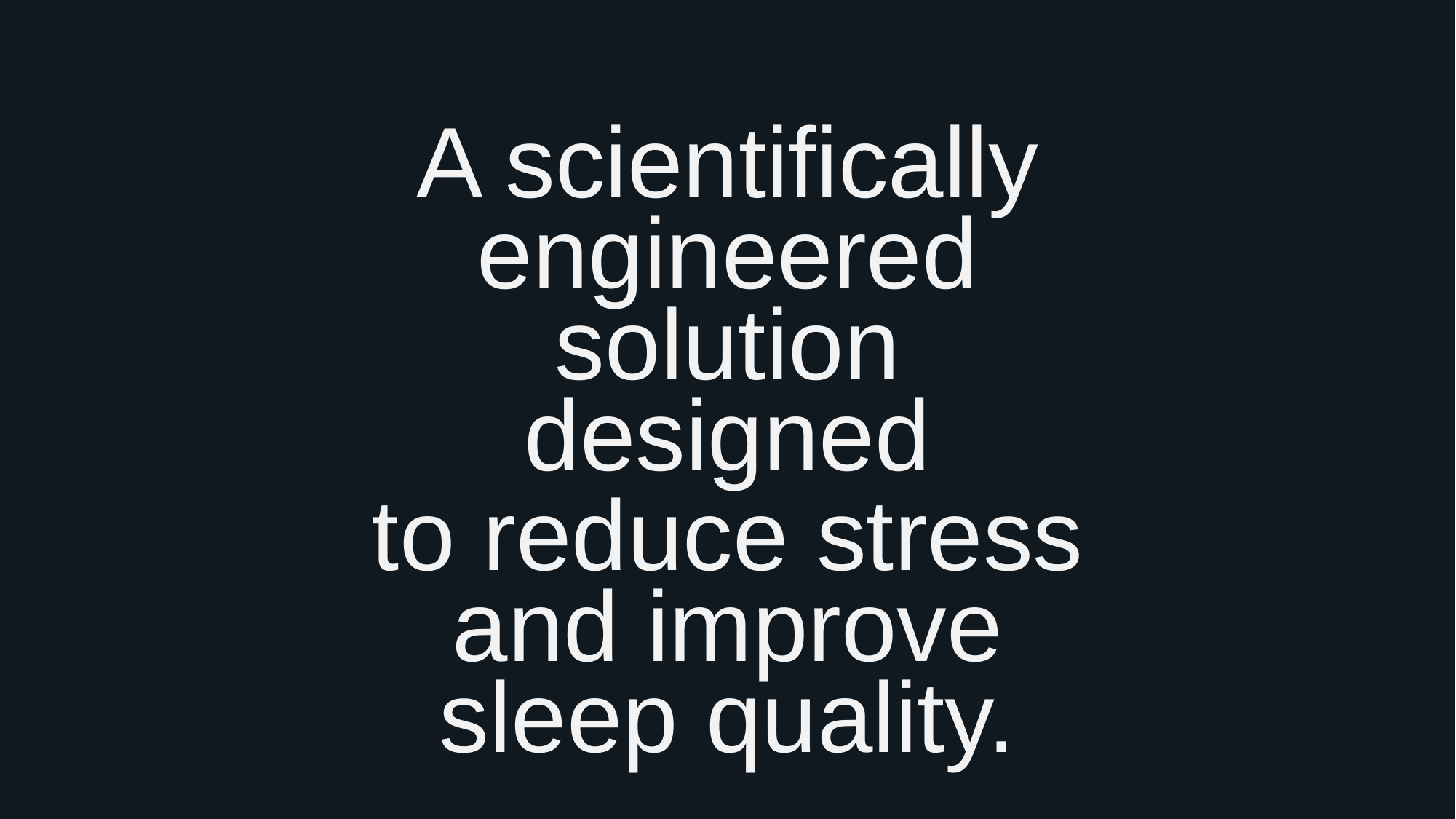

A scientifically engineered solution designed
to reduce stress and improve sleep quality.